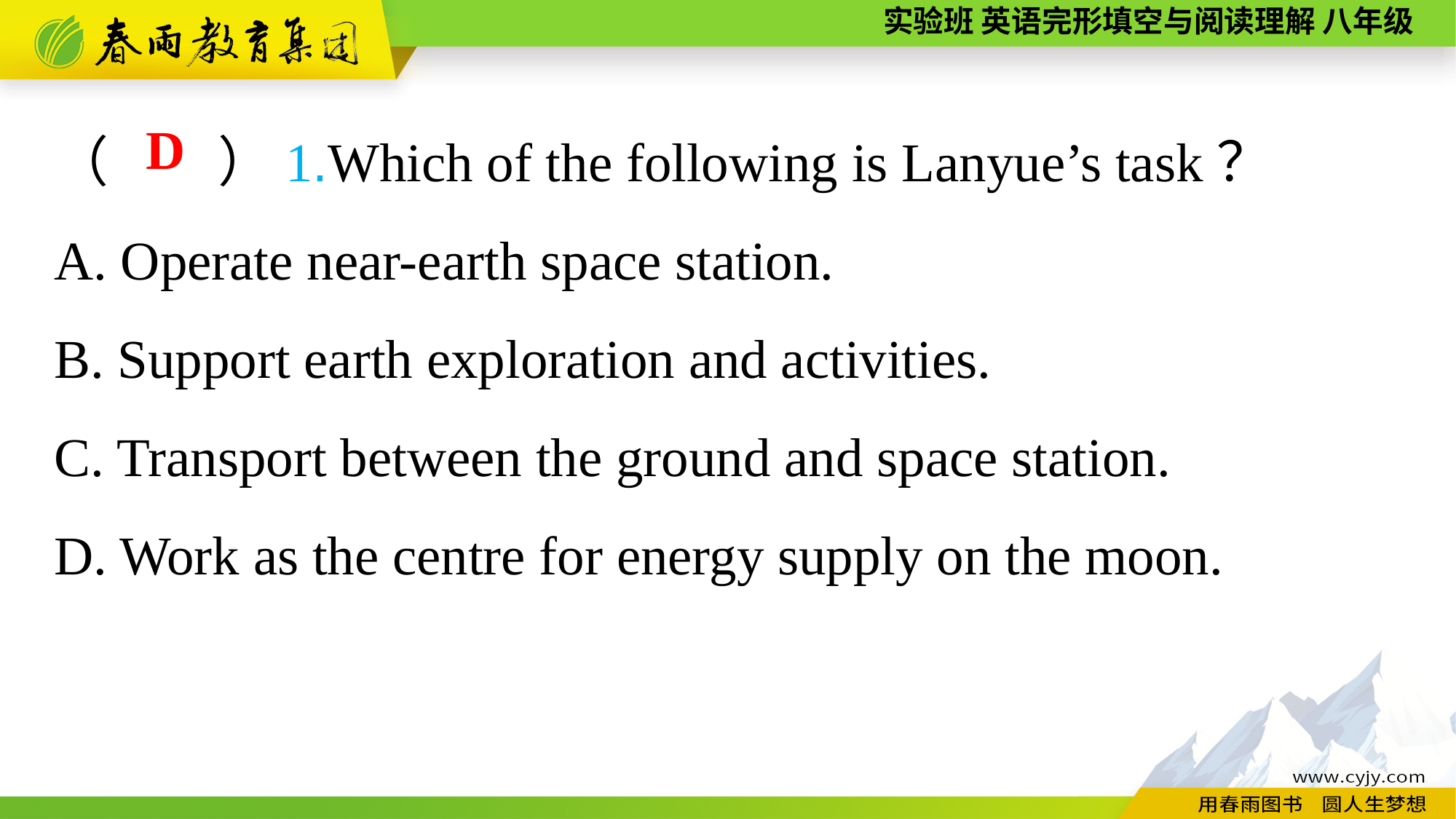

（　　）1.Which of the following is Lanyue’s task？
A. Operate near-earth space station.
B. Support earth exploration and activities.
C. Transport between the ground and space station.
D. Work as the centre for energy supply on the moon.
D